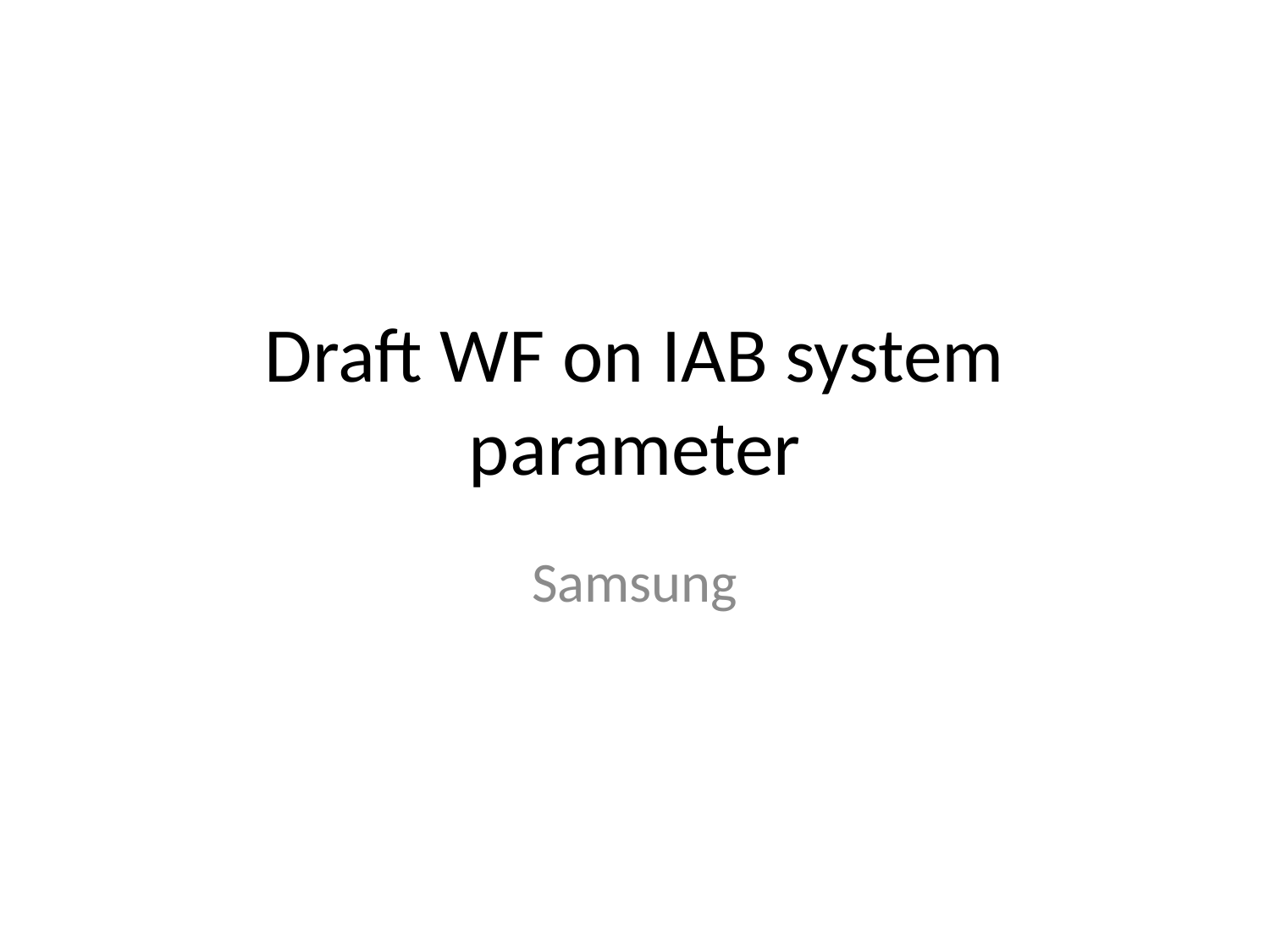

# Draft WF on IAB system parameter
Samsung